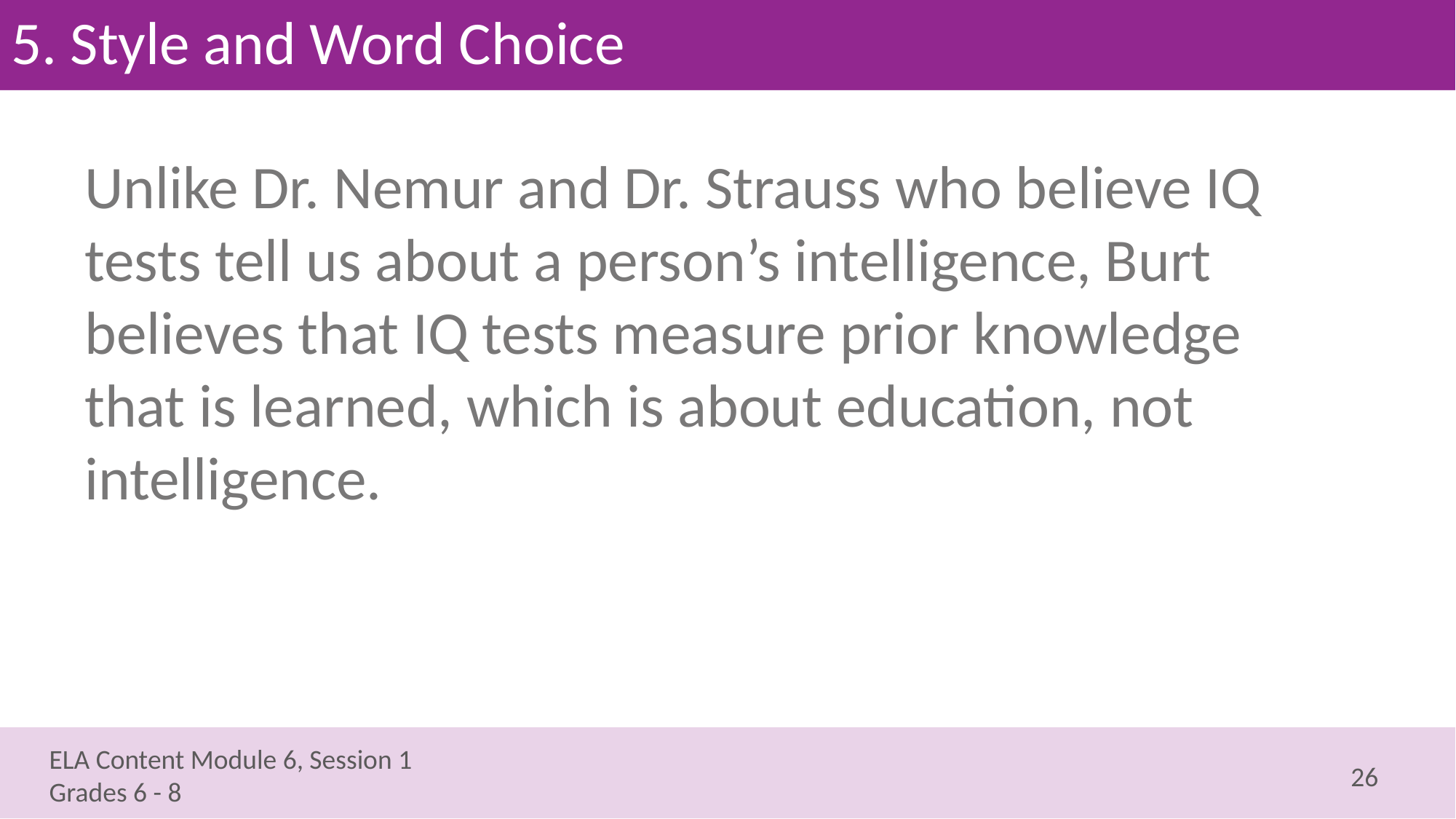

# 5. Style and Word Choice

Unlike Dr. Nemur and Dr. Strauss who believe IQ tests tell us about a person’s intelligence, Burt believes that IQ tests measure prior knowledge that is learned, which is about education, not intelligence.
26